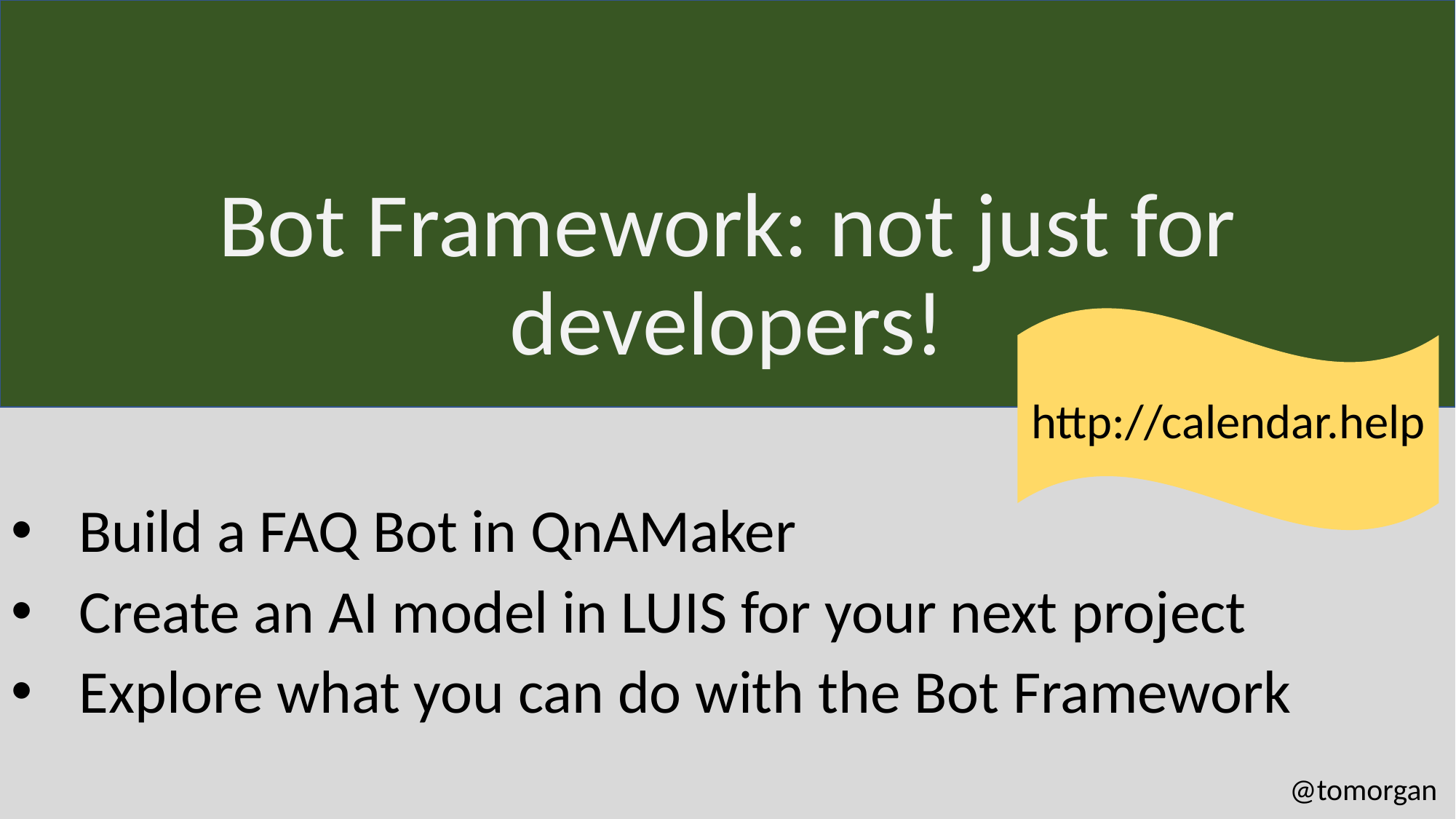

# Bot Framework: not just for developers!
http://calendar.help
Build a FAQ Bot in QnAMaker
Create an AI model in LUIS for your next project
Explore what you can do with the Bot Framework